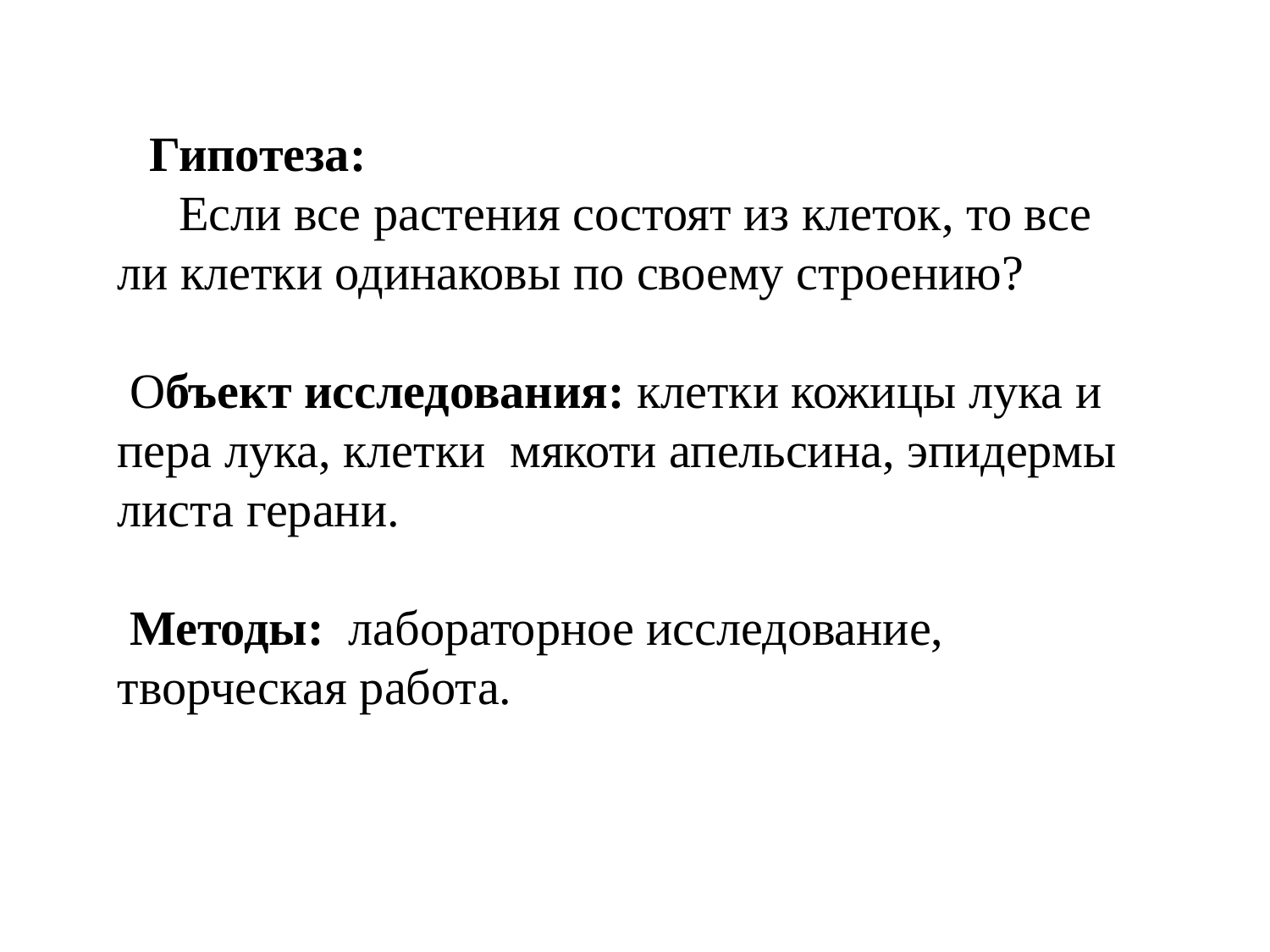

Гипотеза:
     Если все растения состоят из клеток, то все ли клетки одинаковы по своему строению?

 Объект исследования: клетки кожицы лука и пера лука, клетки  мякоти апельсина, эпидермы листа герани.

 Методы:  лабораторное исследование, творческая работа.